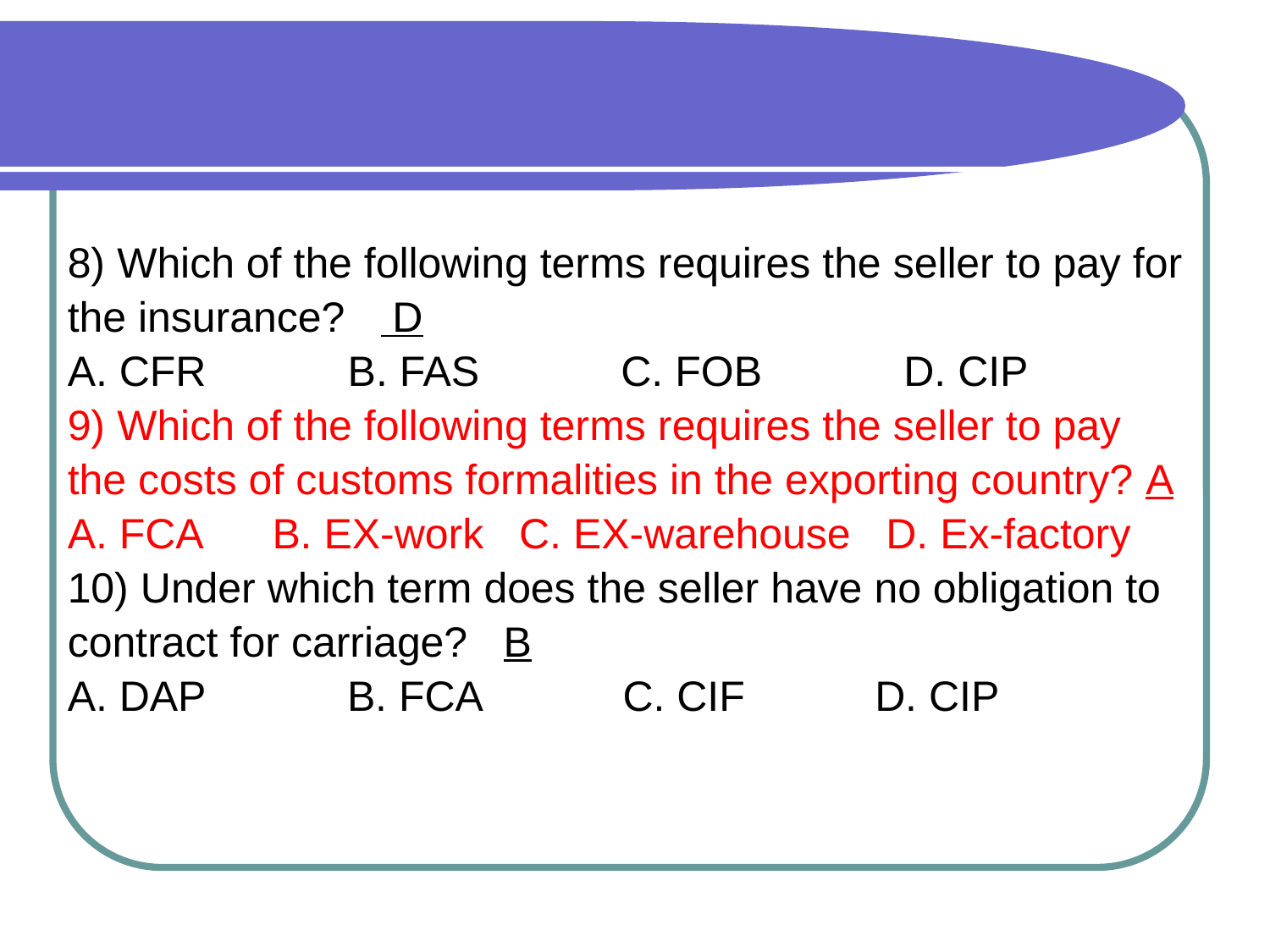

#

8) Which of the following terms requires the seller to pay for
the insurance?    D
A. CFR            B. FAS            C. FOB            D. CIP
9) Which of the following terms requires the seller to pay
the costs of customs formalities in the exporting country? A
A. FCA      B. EX-work   C. EX-warehouse   D. Ex-factory
10) Under which term does the seller have no obligation to
contract for carriage?   B
A. DAP            B. FCA            C. CIF           D. CIP